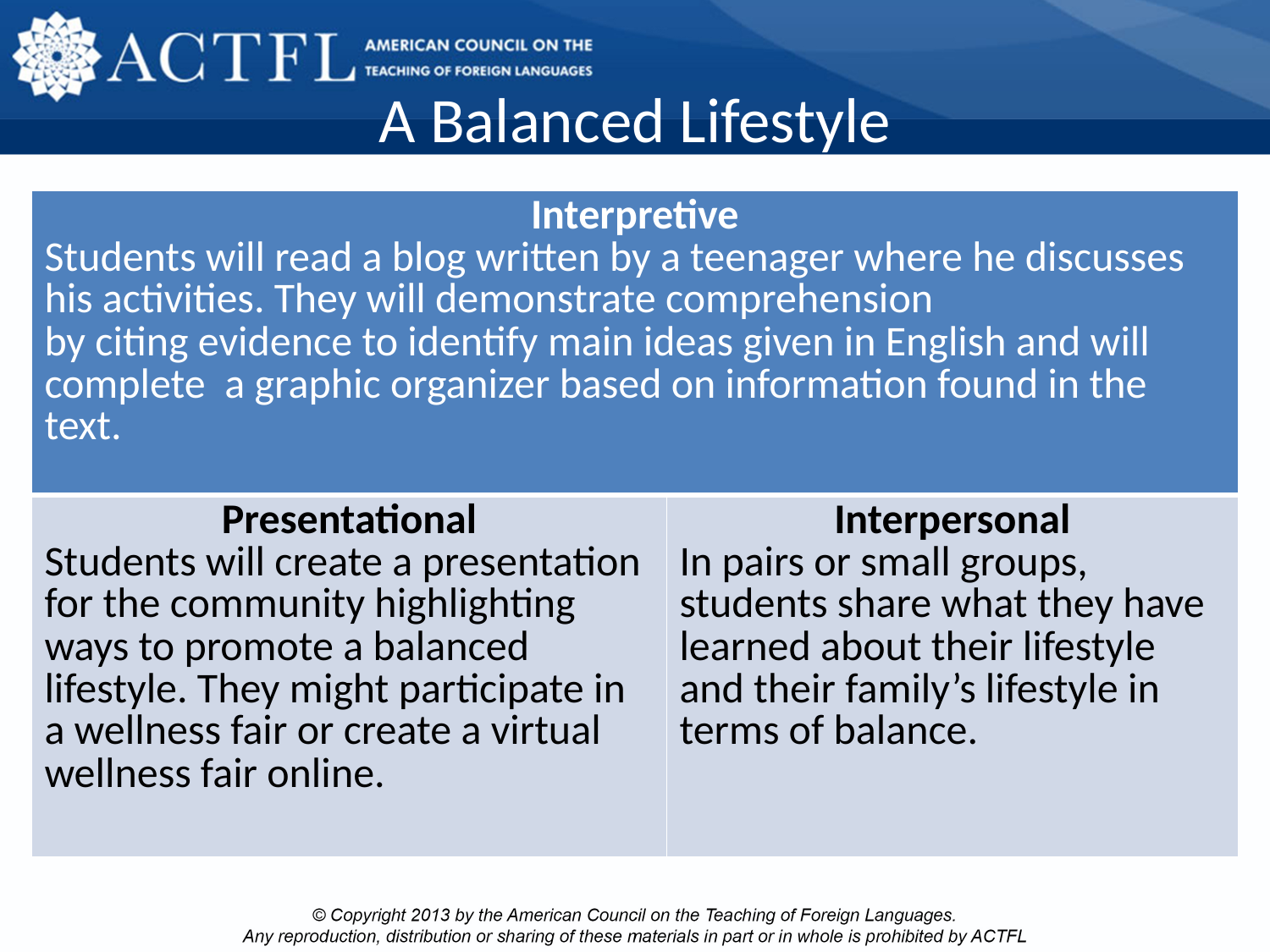

# A Balanced Lifestyle
| Interpretive Students will read a blog written by a teenager where he discusses his activities. They will demonstrate comprehension by citing evidence to identify main ideas given in English and will complete a graphic organizer based on information found in the text. |  |
| --- | --- |
| Presentational Students will create a presentation for the community highlighting ways to promote a balanced lifestyle. They might participate in a wellness fair or create a virtual wellness fair online. | Interpersonal In pairs or small groups, students share what they have learned about their lifestyle and their family’s lifestyle in terms of balance. |